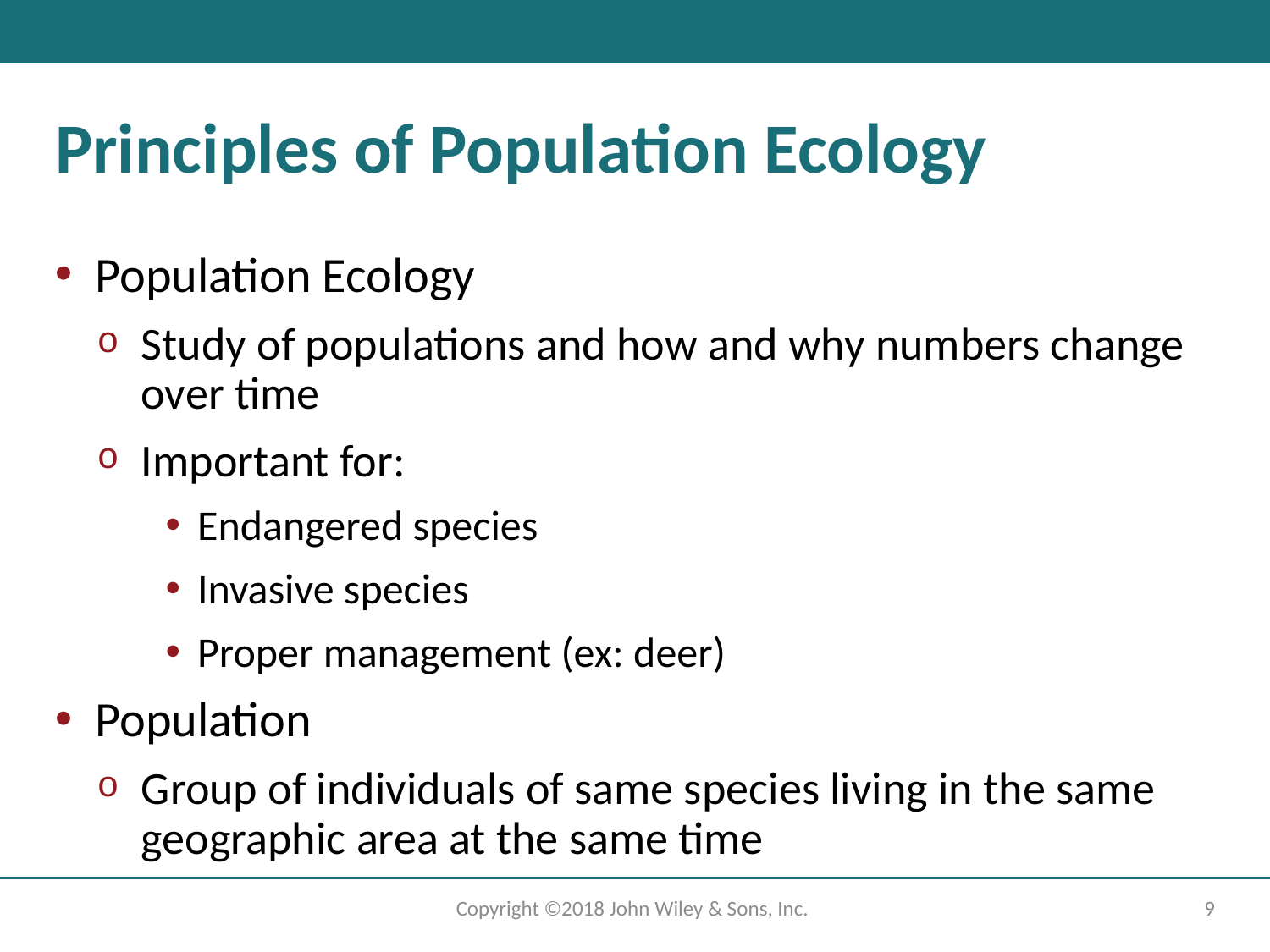

# Principles of Population Ecology
Population Ecology
Study of populations and how and why numbers change over time
Important for:
Endangered species
Invasive species
Proper management (ex: deer)
Population
Group of individuals of same species living in the same geographic area at the same time
Copyright ©2018 John Wiley & Sons, Inc.
9